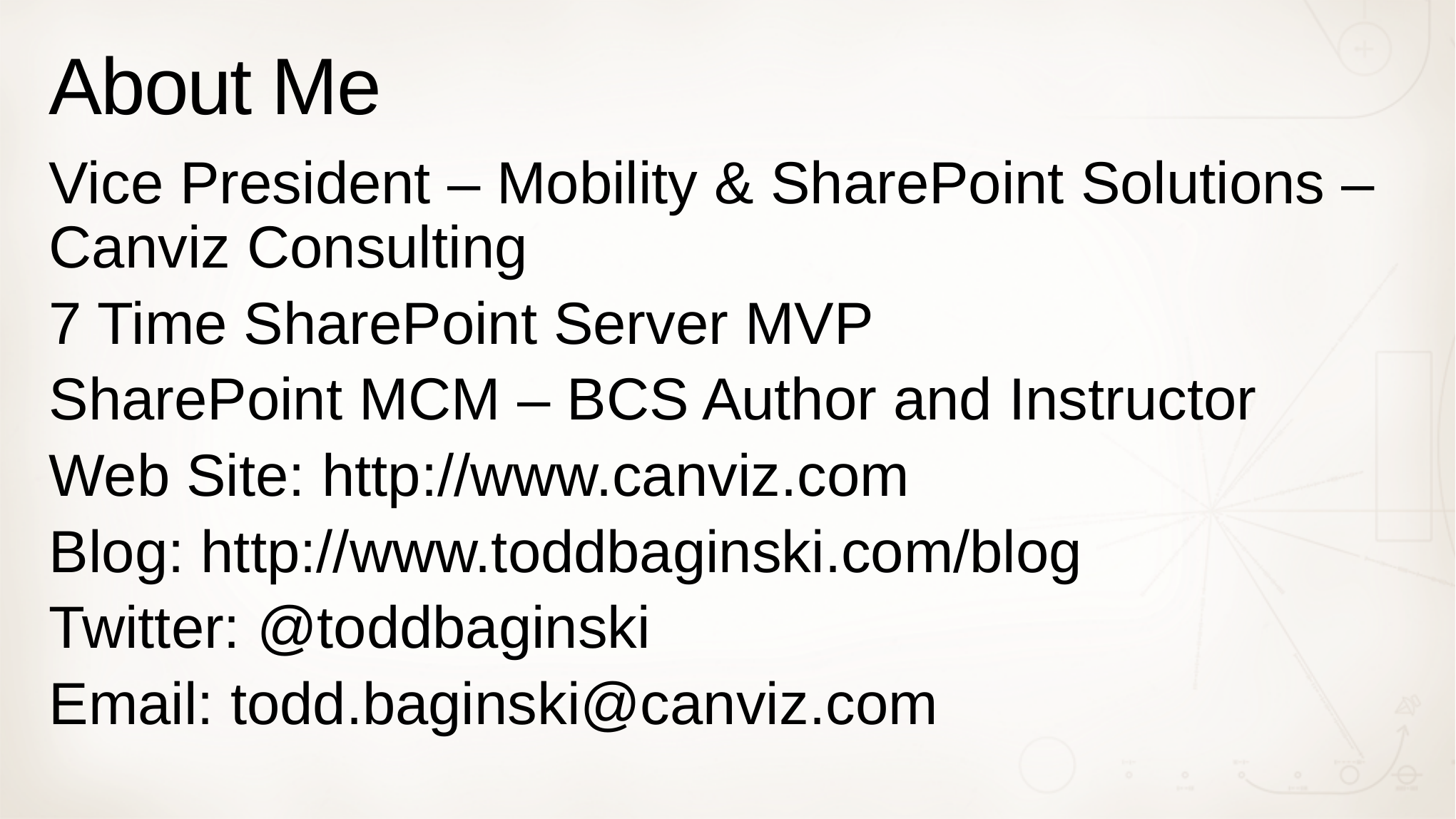

# About Me
Vice President – Mobility & SharePoint Solutions – Canviz Consulting
7 Time SharePoint Server MVP
SharePoint MCM – BCS Author and Instructor
Web Site: http://www.canviz.com
Blog: http://www.toddbaginski.com/blog
Twitter: @toddbaginski
Email: todd.baginski@canviz.com